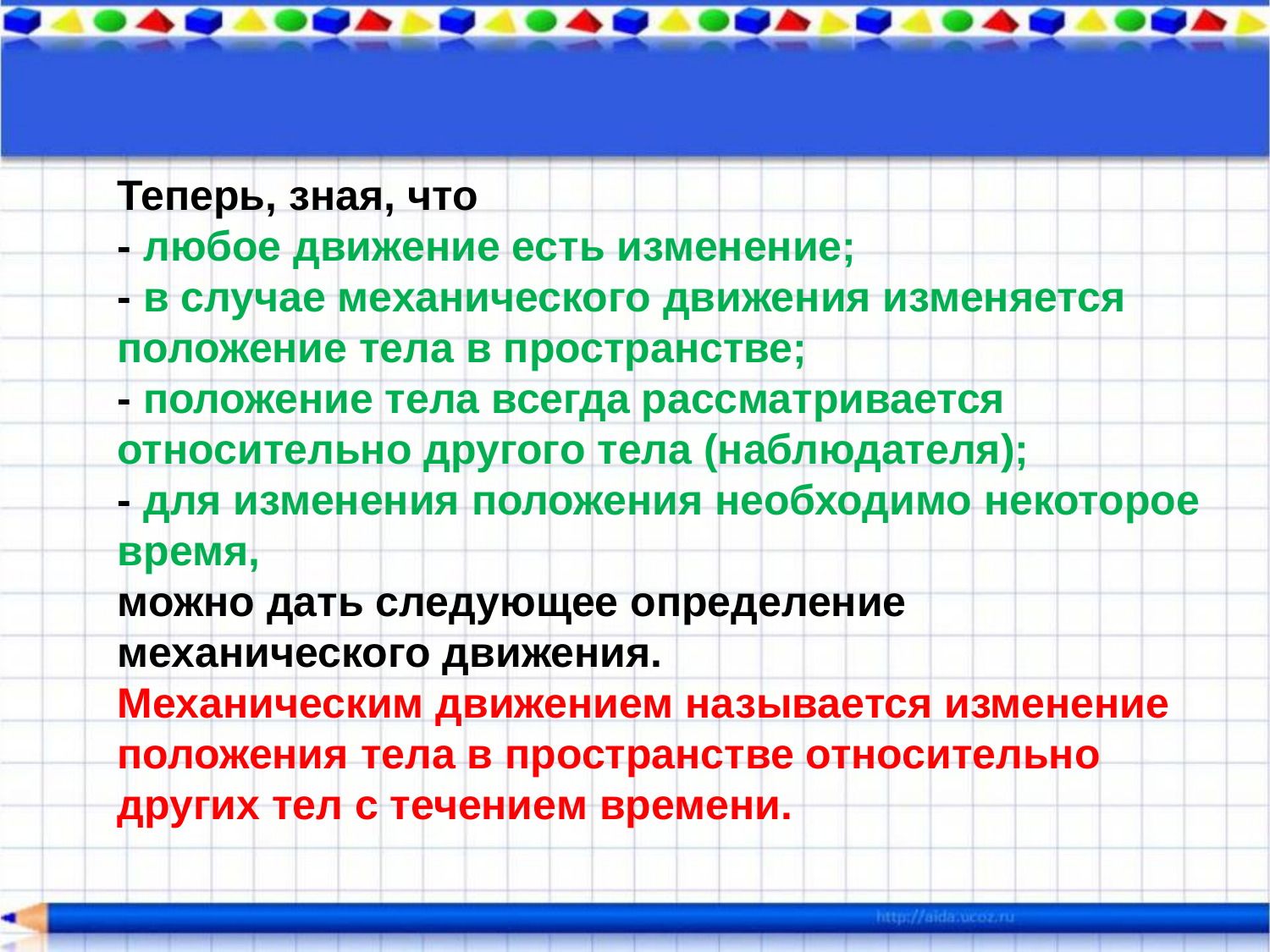

Теперь, зная, что
- любое движение есть изменение;
- в случае механического движения изменяется положение тела в пространстве;
- положение тела всегда рассматривается относительно другого тела (наблюдателя);
- для изменения положения необходимо некоторое время,
можно дать следующее определение механического движения.
Механическим движением называется изменение положения тела в пространстве относительно других тел с течением времени.